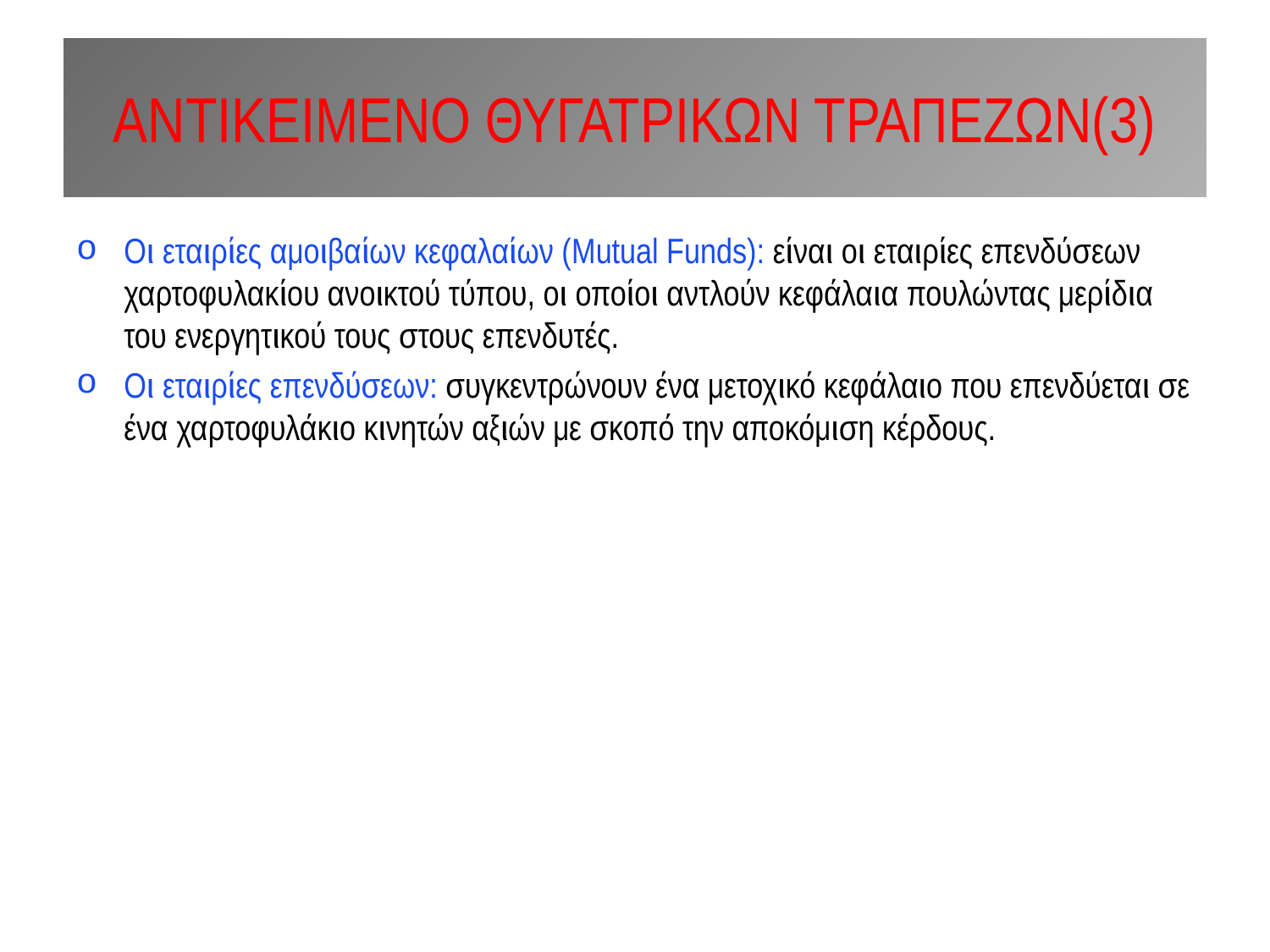

# ΑΝΤΙΚΕΙΜΕΝΟ ΘΥΓΑΤΡΙΚΩΝ ΤΡΑΠΕΖΩΝ(3)
Οι εταιρίες αμοιβαίων κεφαλαίων (Mutual Funds): είναι οι εταιρίες επενδύσεων χαρτοφυλακίου ανοικτού τύπου, οι οποίοι αντλούν κεφάλαια πουλώντας μερίδια του ενεργητικού τους στους επενδυτές.
Οι εταιρίες επενδύσεων: συγκεντρώνουν ένα μετοχικό κεφάλαιο που επενδύεται σε ένα χαρτοφυλάκιο κινητών αξιών με σκοπό την αποκόμιση κέρδους.